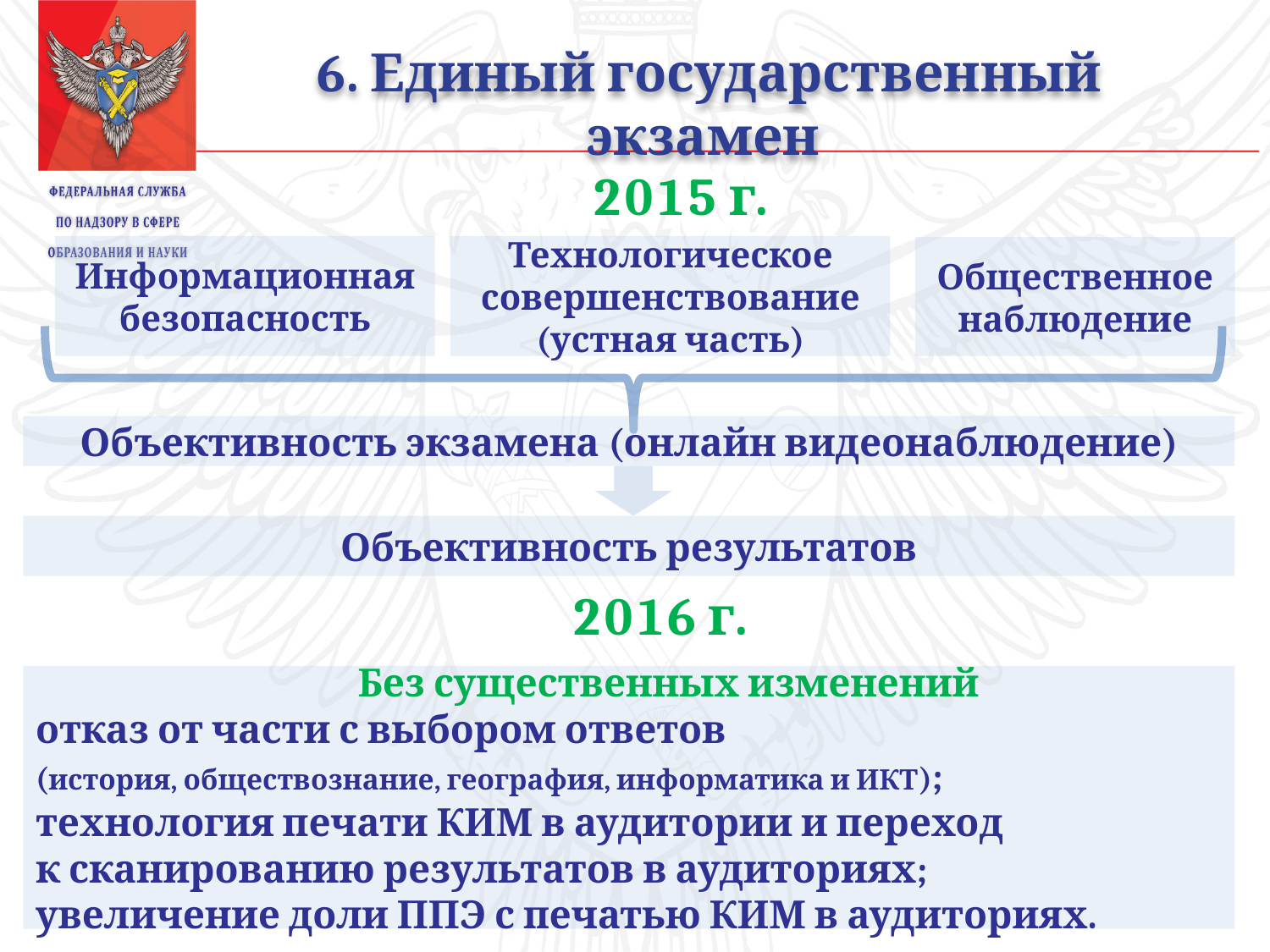

6. Единый государственный экзамен
2015 г.
Информационная безопасность
Технологическое совершенствование
(устная часть)
Общественное наблюдение
Объективность экзамена (онлайн видеонаблюдение)

Объективность результатов
2016 г.

                                      Без существенных изменений
отказ от части с выбором ответов
(история, обществознание, география, информатика и ИКТ);
технология печати КИМ в аудитории и переход
к сканированию результатов в аудиториях;
увеличение доли ППЭ с печатью КИМ в аудиториях.